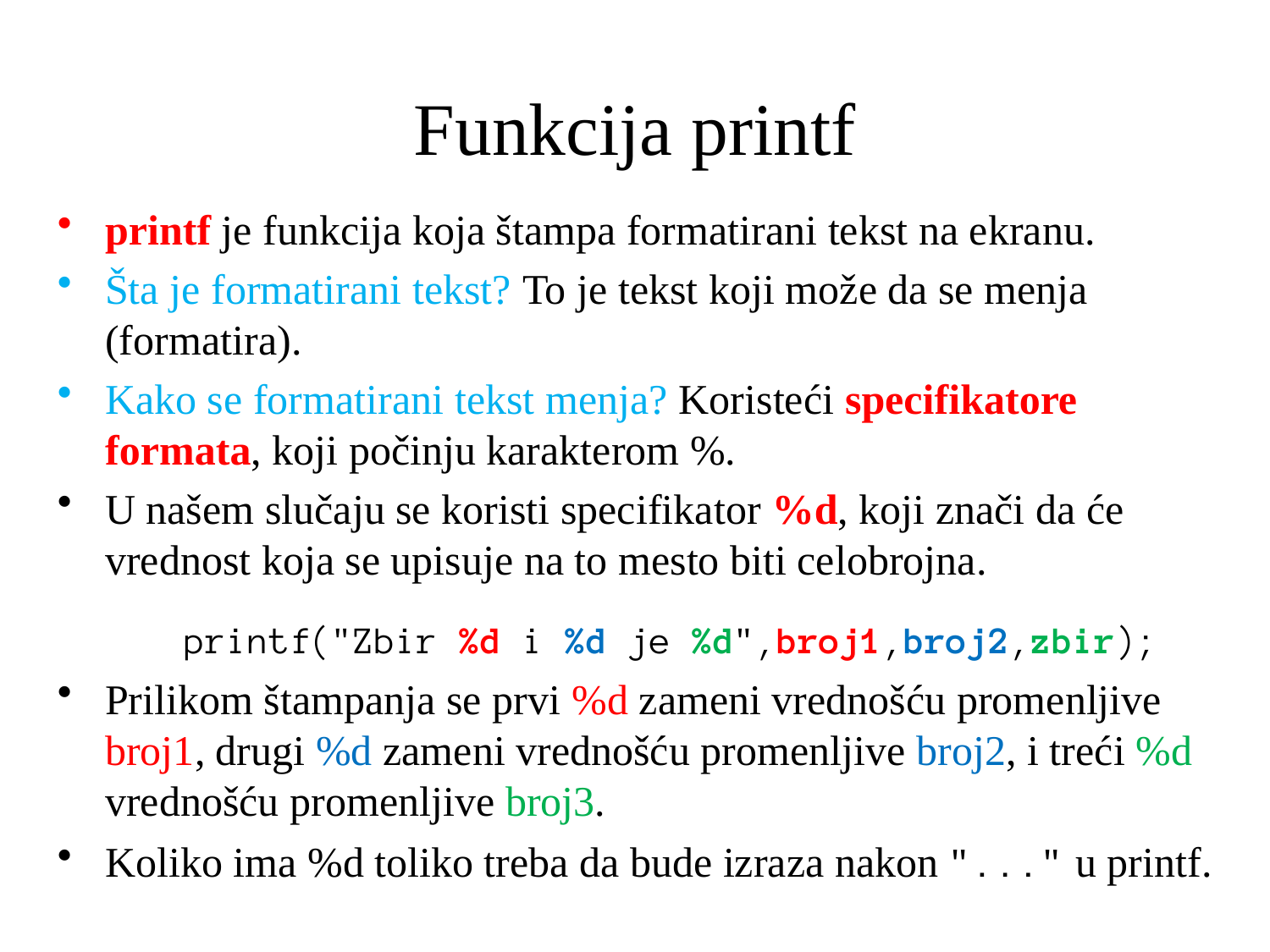

# Funkcija printf
printf je funkcija koja štampa formatirani tekst na ekranu.
Šta je formatirani tekst? To je tekst koji može da se menja (formatira).
Kako se formatirani tekst menja? Koristeći specifikatore formata, koji počinju karakterom %.
U našem slučaju se koristi specifikator %d, koji znači da će vrednost koja se upisuje na to mesto biti celobrojna.
	printf("Zbir %d i %d je %d",broj1,broj2,zbir);
Prilikom štampanja se prvi %d zameni vrednošću promenljive broj1, drugi %d zameni vrednošću promenljive broj2, i treći %d vrednošću promenljive broj3.
Koliko ima %d toliko treba da bude izraza nakon "..." u printf.